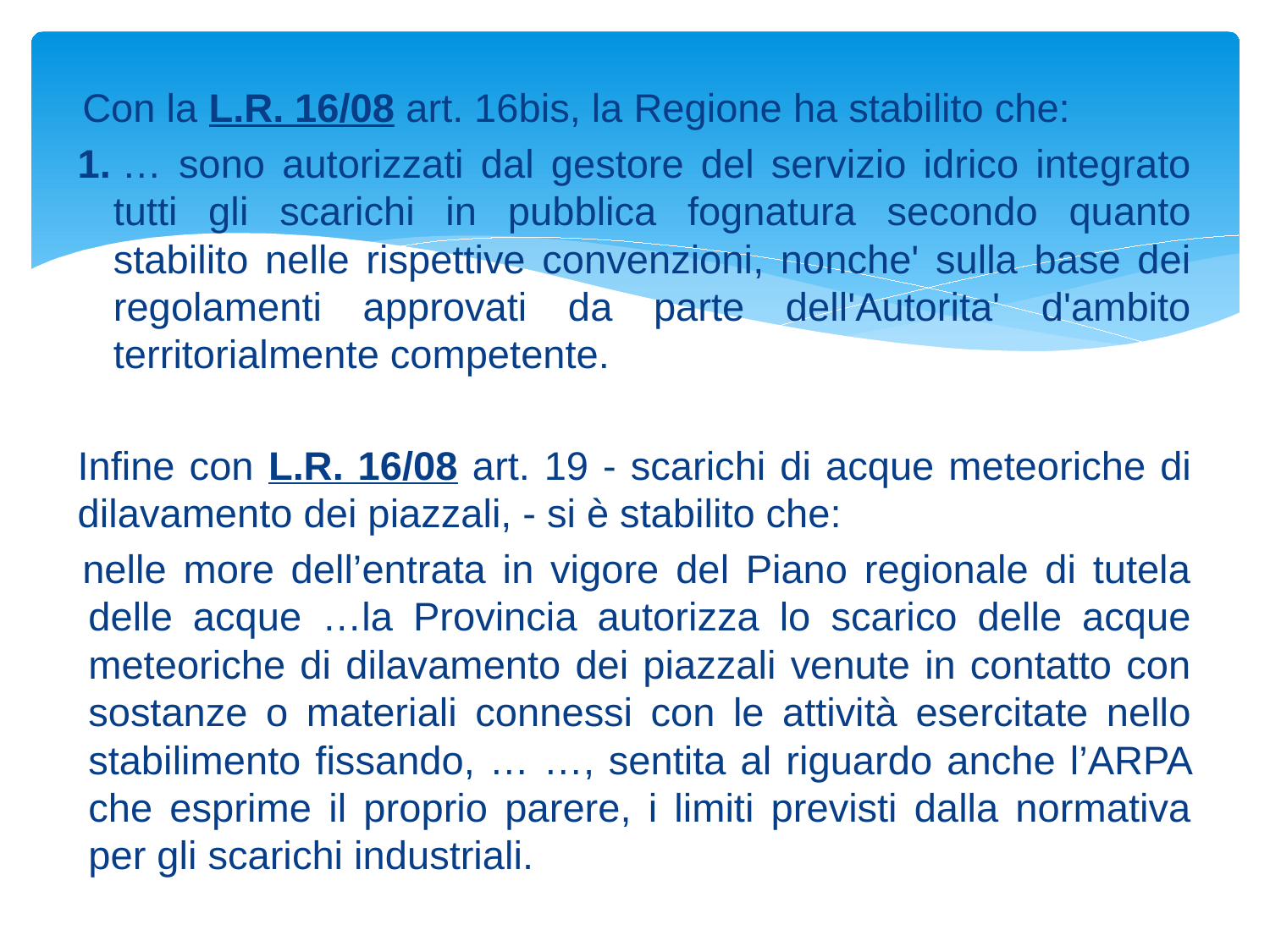

Con la L.R. 16/08 art. 16bis, la Regione ha stabilito che:
1. … sono autorizzati dal gestore del servizio idrico integrato tutti gli scarichi in pubblica fognatura secondo quanto stabilito nelle rispettive convenzioni, nonche' sulla base dei regolamenti approvati da parte dell'Autorita' d'ambito territorialmente competente.

Infine con L.R. 16/08 art. 19 - scarichi di acque meteoriche di dilavamento dei piazzali, - si è stabilito che:
nelle more dell’entrata in vigore del Piano regionale di tutela delle acque …la Provincia autorizza lo scarico delle acque meteoriche di dilavamento dei piazzali venute in contatto con sostanze o materiali connessi con le attività esercitate nello stabilimento fissando, … …, sentita al riguardo anche l’ARPA che esprime il proprio parere, i limiti previsti dalla normativa per gli scarichi industriali.